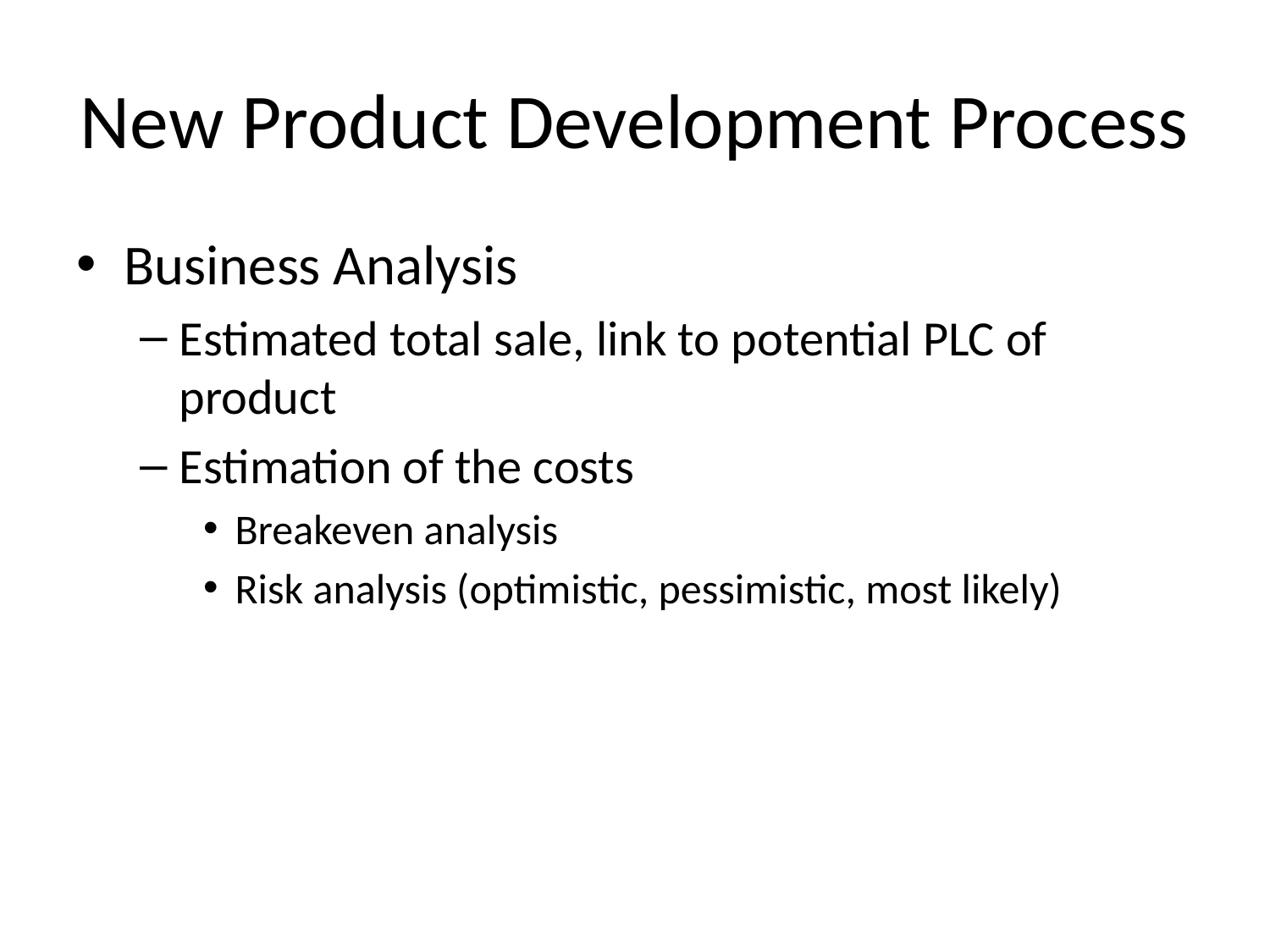

# New Product Development Process
Business Analysis
Estimated total sale, link to potential PLC of product
Estimation of the costs
Breakeven analysis
Risk analysis (optimistic, pessimistic, most likely)